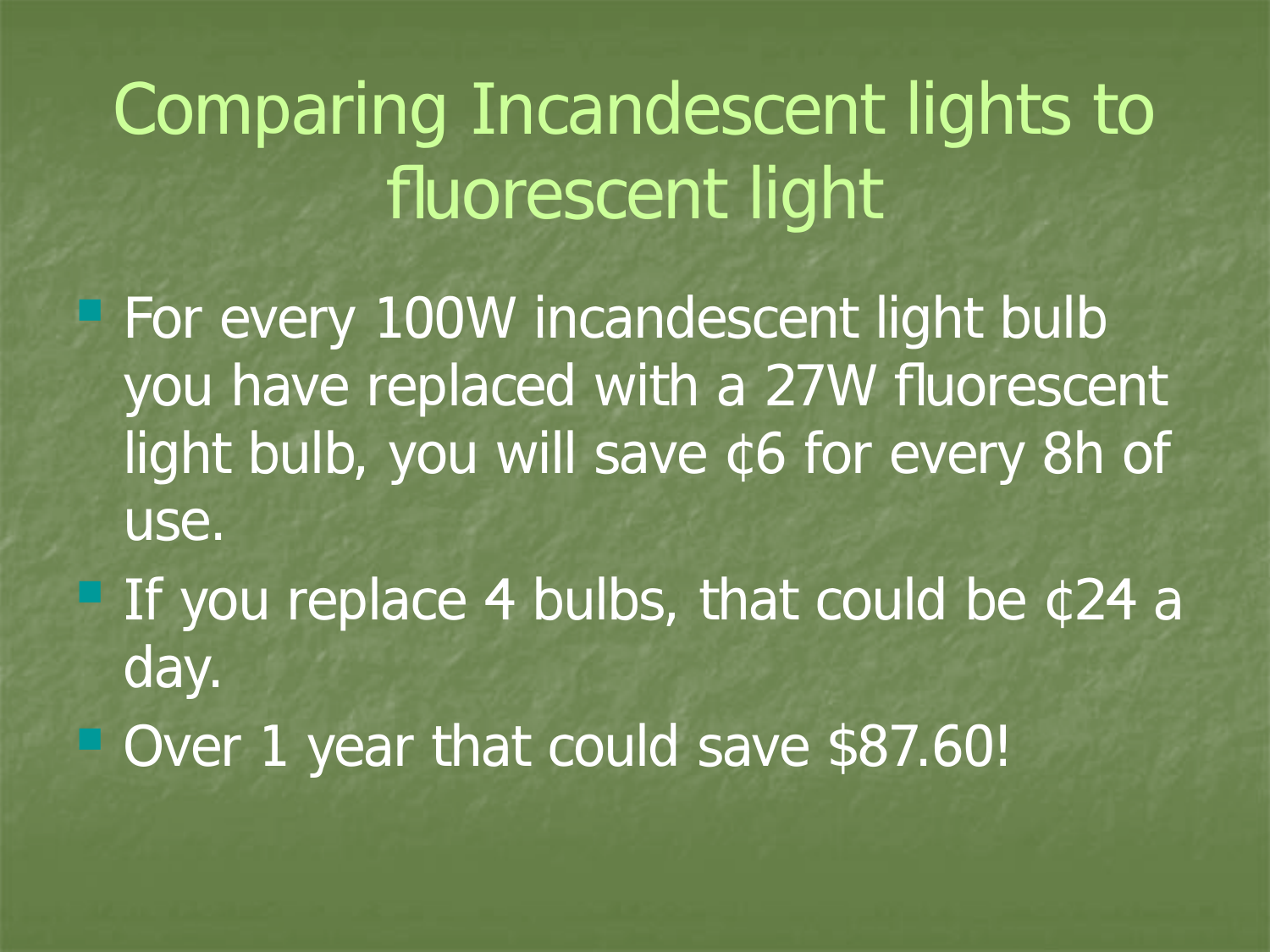

# Comparing Incandescent lights to fluorescent light
For every 100W incandescent light bulb you have replaced with a 27W fluorescent light bulb, you will save ¢6 for every 8h of use.
If you replace 4 bulbs, that could be ¢24 a day.
Over 1 year that could save $87.60!